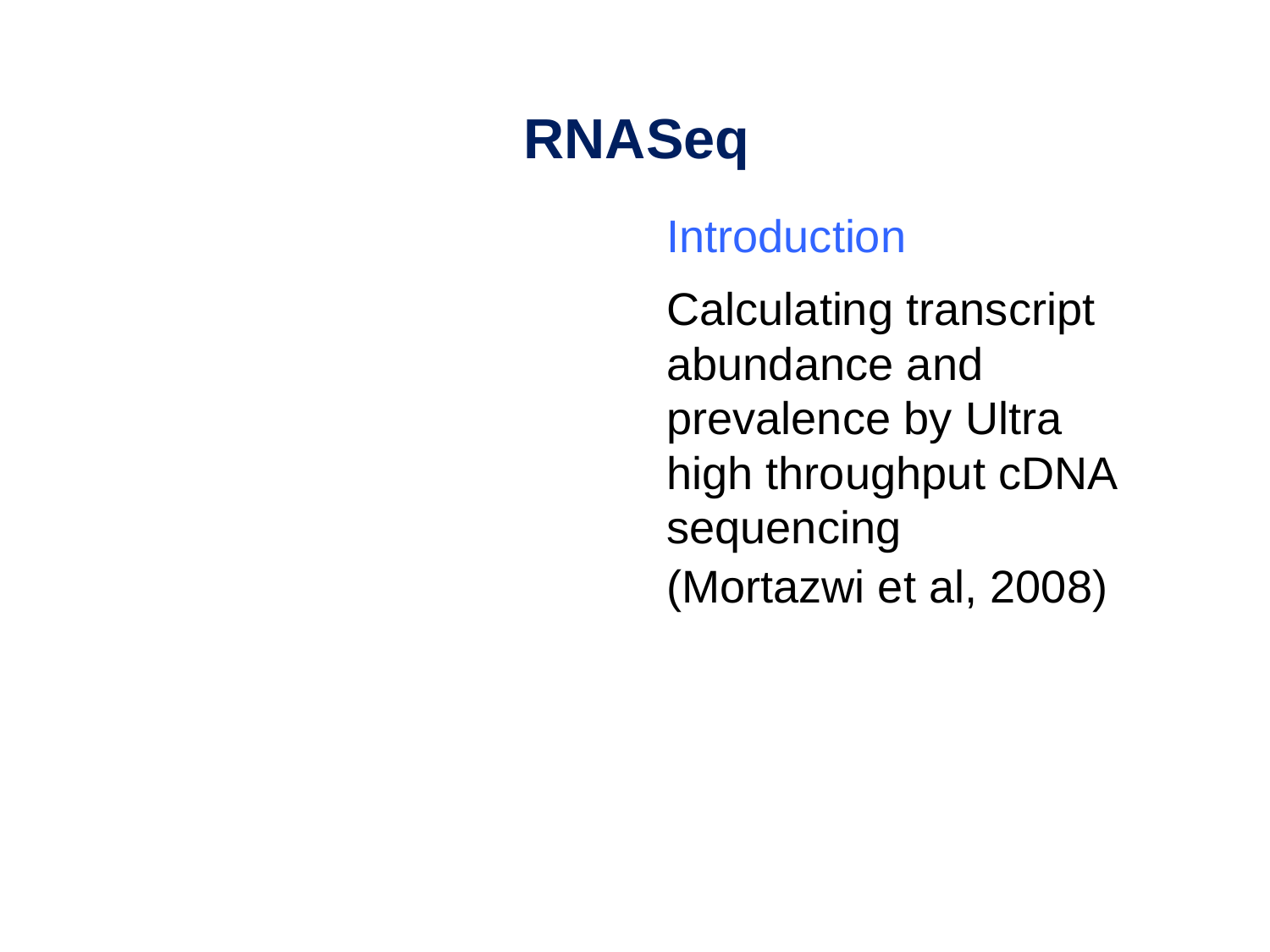

RNASeq
Introduction
Calculating transcript abundance and prevalence by Ultra high throughput cDNA sequencing
(Mortazwi et al, 2008)